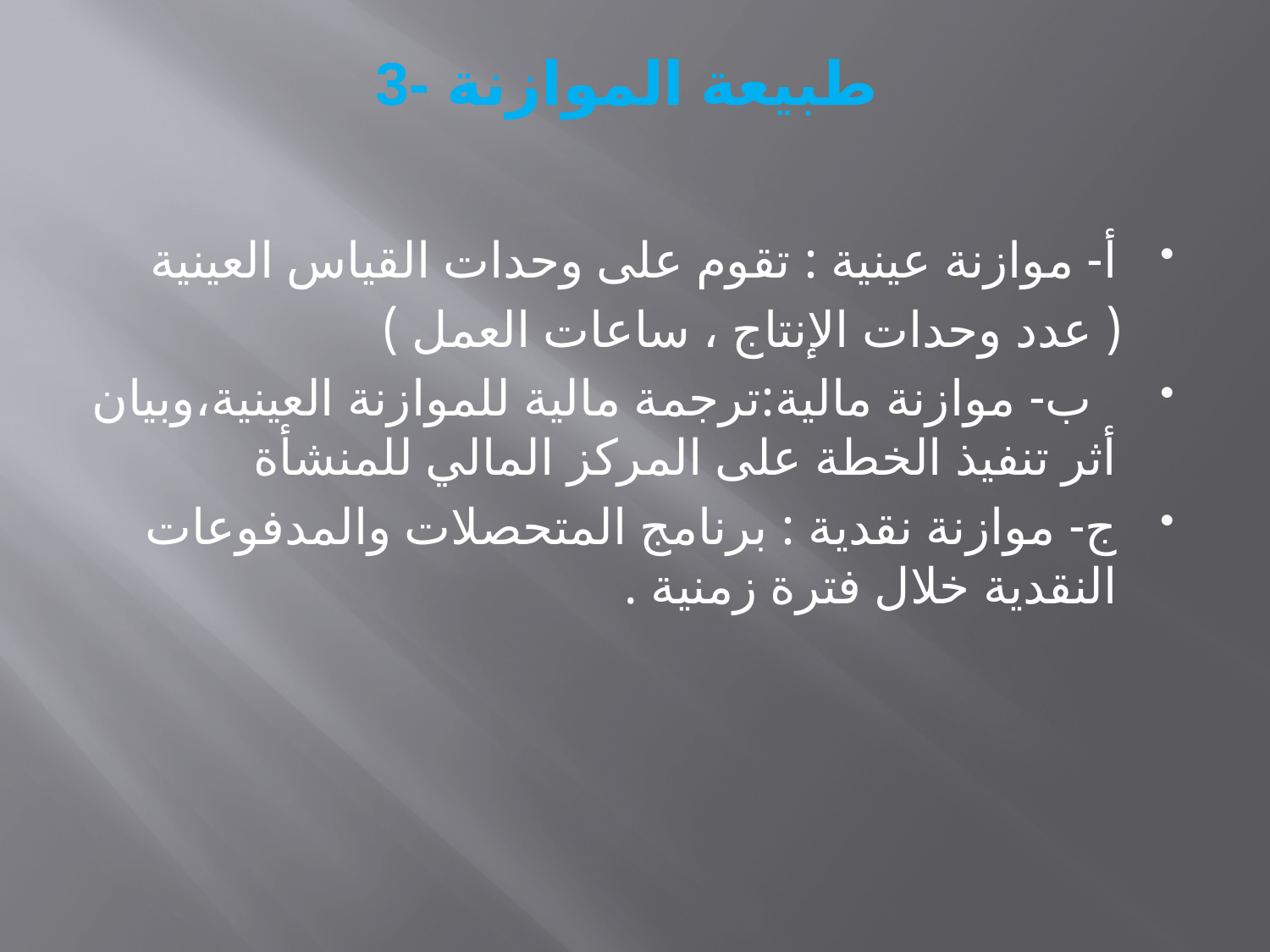

# 3- طبيعة الموازنة
أ- موازنة عينية : تقوم على وحدات القياس العينية
    ( عدد وحدات الإنتاج ، ساعات العمل )
  ب- موازنة مالية:ترجمة مالية للموازنة العينية،وبيان أثر تنفيذ الخطة على المركز المالي للمنشأة
ج- موازنة نقدية : برنامج المتحصلات والمدفوعات النقدية خلال فترة زمنية .